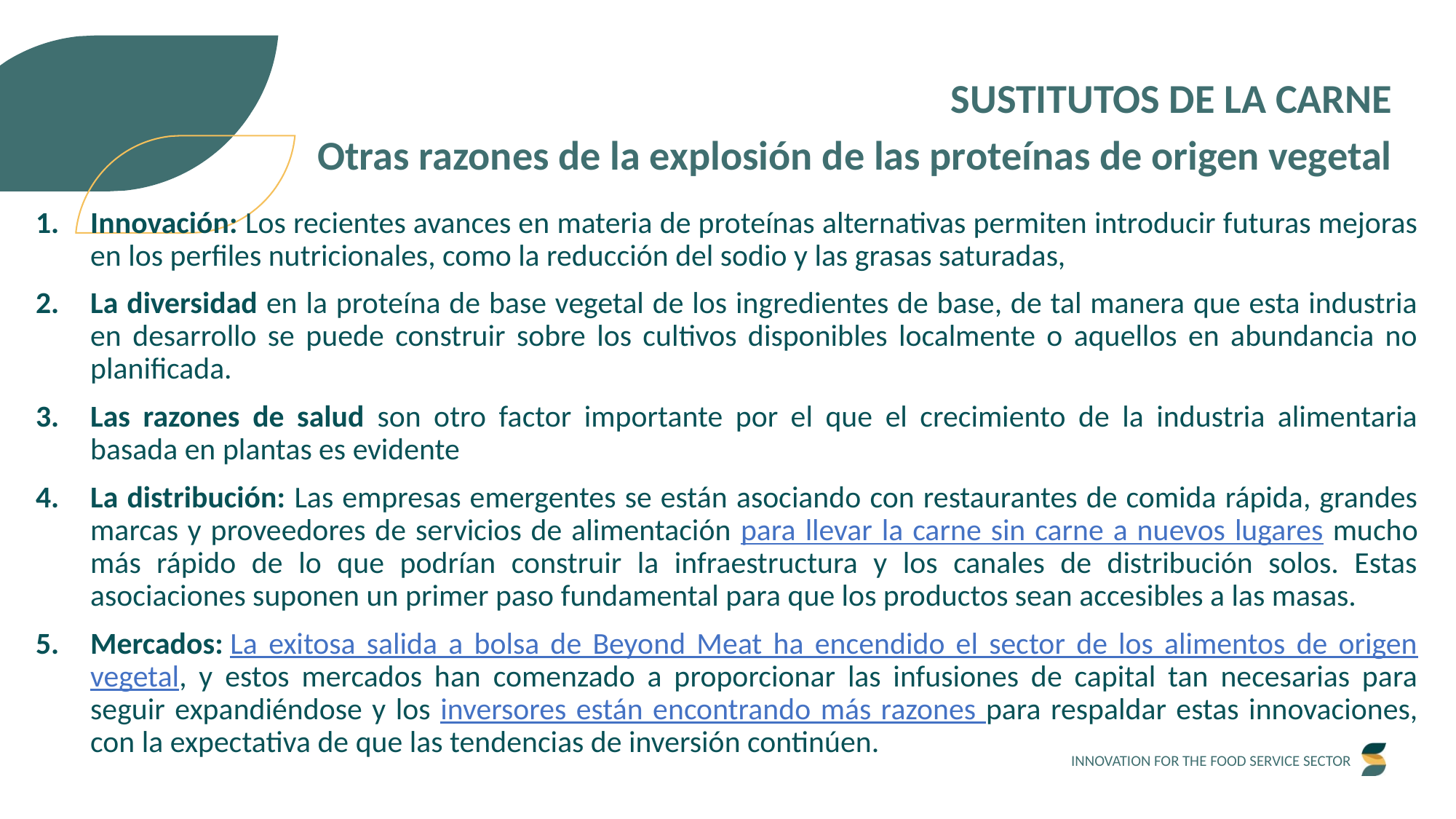

SUSTITUTOS DE LA CARNE
Otras razones de la explosión de las proteínas de origen vegetal

Innovación: Los recientes avances en materia de proteínas alternativas permiten introducir futuras mejoras en los perfiles nutricionales, como la reducción del sodio y las grasas saturadas,
La diversidad en la proteína de base vegetal de los ingredientes de base, de tal manera que esta industria en desarrollo se puede construir sobre los cultivos disponibles localmente o aquellos en abundancia no planificada.
Las razones de salud son otro factor importante por el que el crecimiento de la industria alimentaria basada en plantas es evidente
La distribución: Las empresas emergentes se están asociando con restaurantes de comida rápida, grandes marcas y proveedores de servicios de alimentación para llevar la carne sin carne a nuevos lugares mucho más rápido de lo que podrían construir la infraestructura y los canales de distribución solos. Estas asociaciones suponen un primer paso fundamental para que los productos sean accesibles a las masas.
Mercados: La exitosa salida a bolsa de Beyond Meat ha encendido el sector de los alimentos de origen vegetal, y estos mercados han comenzado a proporcionar las infusiones de capital tan necesarias para seguir expandiéndose y los inversores están encontrando más razones para respaldar estas innovaciones, con la expectativa de que las tendencias de inversión continúen.